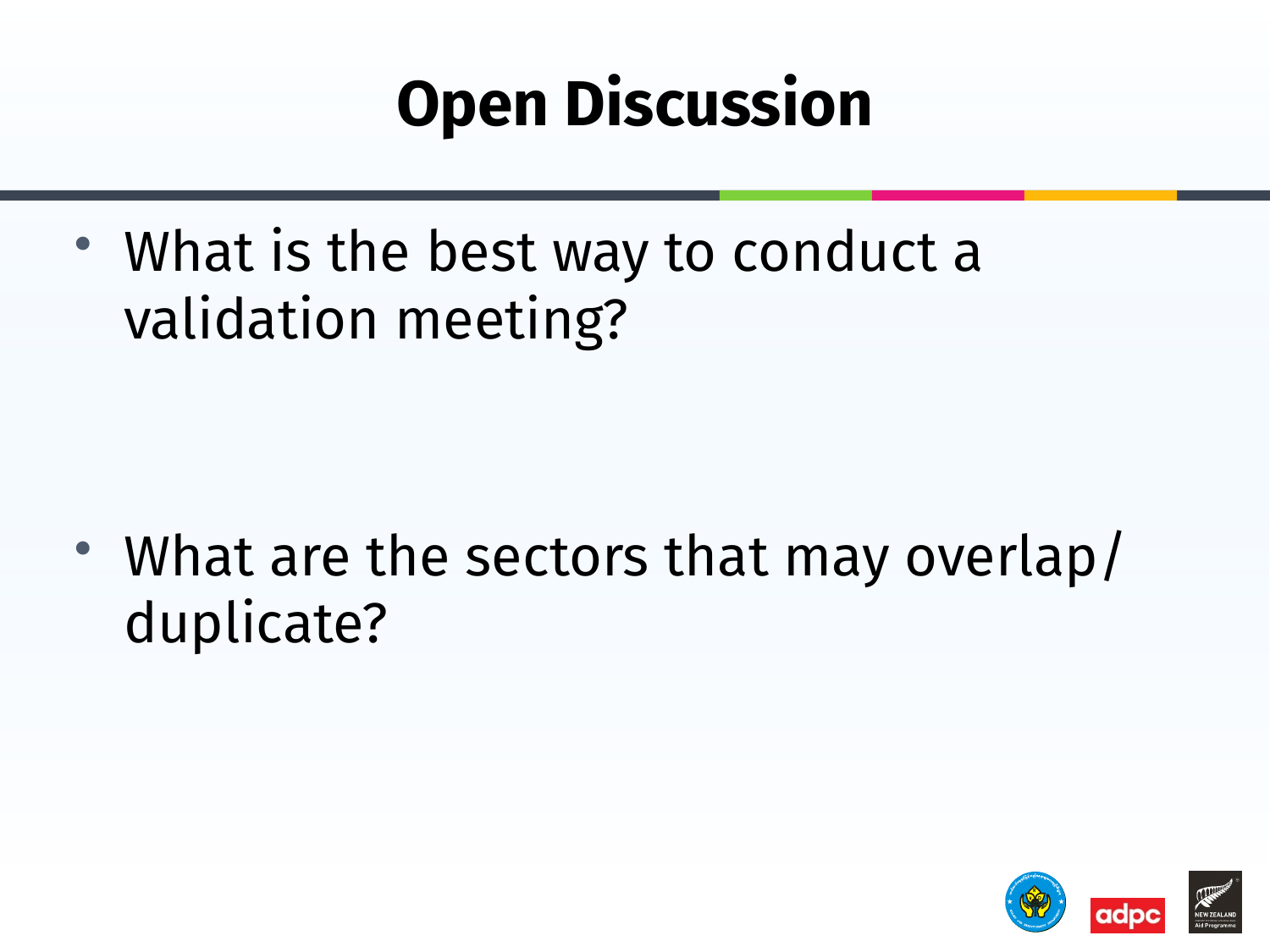

# Open Discussion
What is the best way to conduct a validation meeting?

What are the sectors that may overlap/ duplicate?